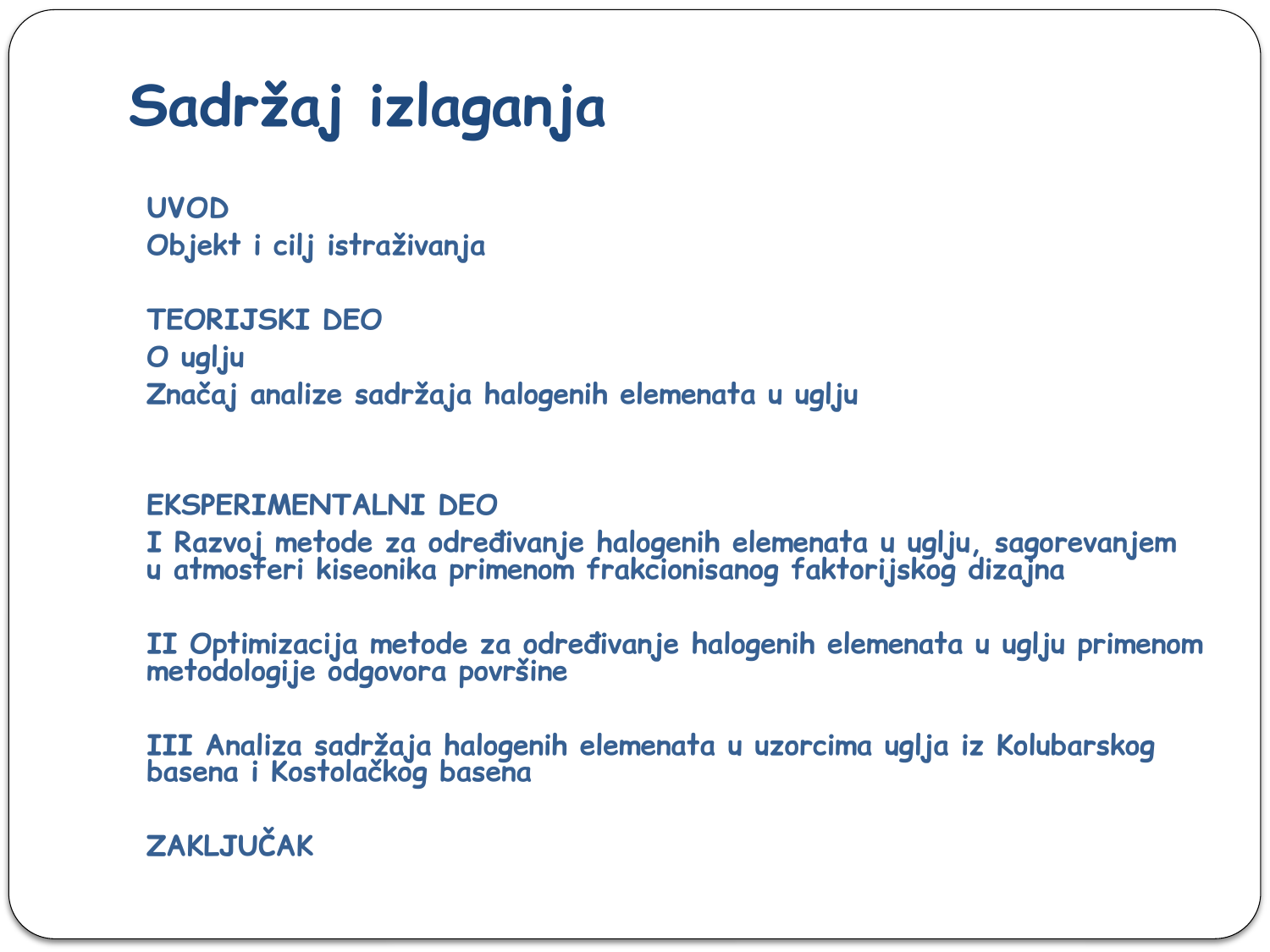

# Sadržaj izlaganja
	UVOD
	Objekt i cilj istraživanja

	TEORIJSKI DEO
	O uglju
	Značaj analize sadržaja halogenih elemenata u uglju

	EKSPERIMENTALNI DEO
	I Razvoj metode za određivanje halogenih elemenata u uglju, sagorevanjem u atmosferi kiseonika primenom frakcionisanog faktorijskog dizajna

	II Optimizacija metode za određivanje halogenih elemenata u uglju primenom metodologije odgovora površine

	III Analiza sadržaja halogenih elemenata u uzorcima uglja iz Kolubarskog basena i Kostolačkog basena

	ZAKLJUČAK